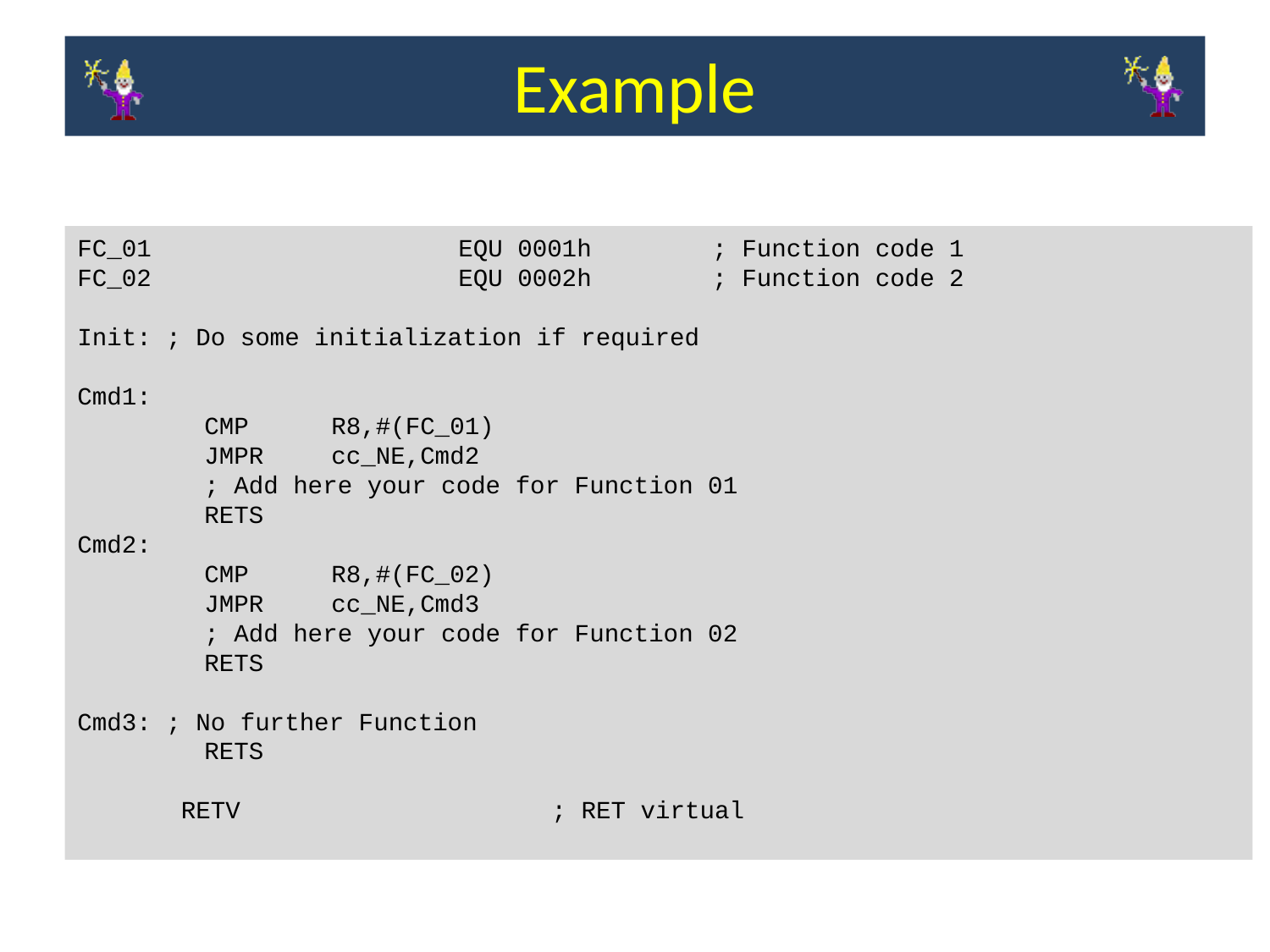

Example
FC_01			EQU 0001h	; Function code 1
FC_02			EQU 0002h	; Function code 2

Init: ; Do some initialization if required

Cmd1:
	CMP	R8,#(FC_01)
	JMPR	cc_NE,Cmd2
	; Add here your code for Function 01
	RETS
Cmd2:
	CMP	R8,#(FC_02)
	JMPR	cc_NE,Cmd3
	; Add here your code for Function 02
	RETS

Cmd3: ; No further Function
	RETS

       RETV                     ; RET virtual